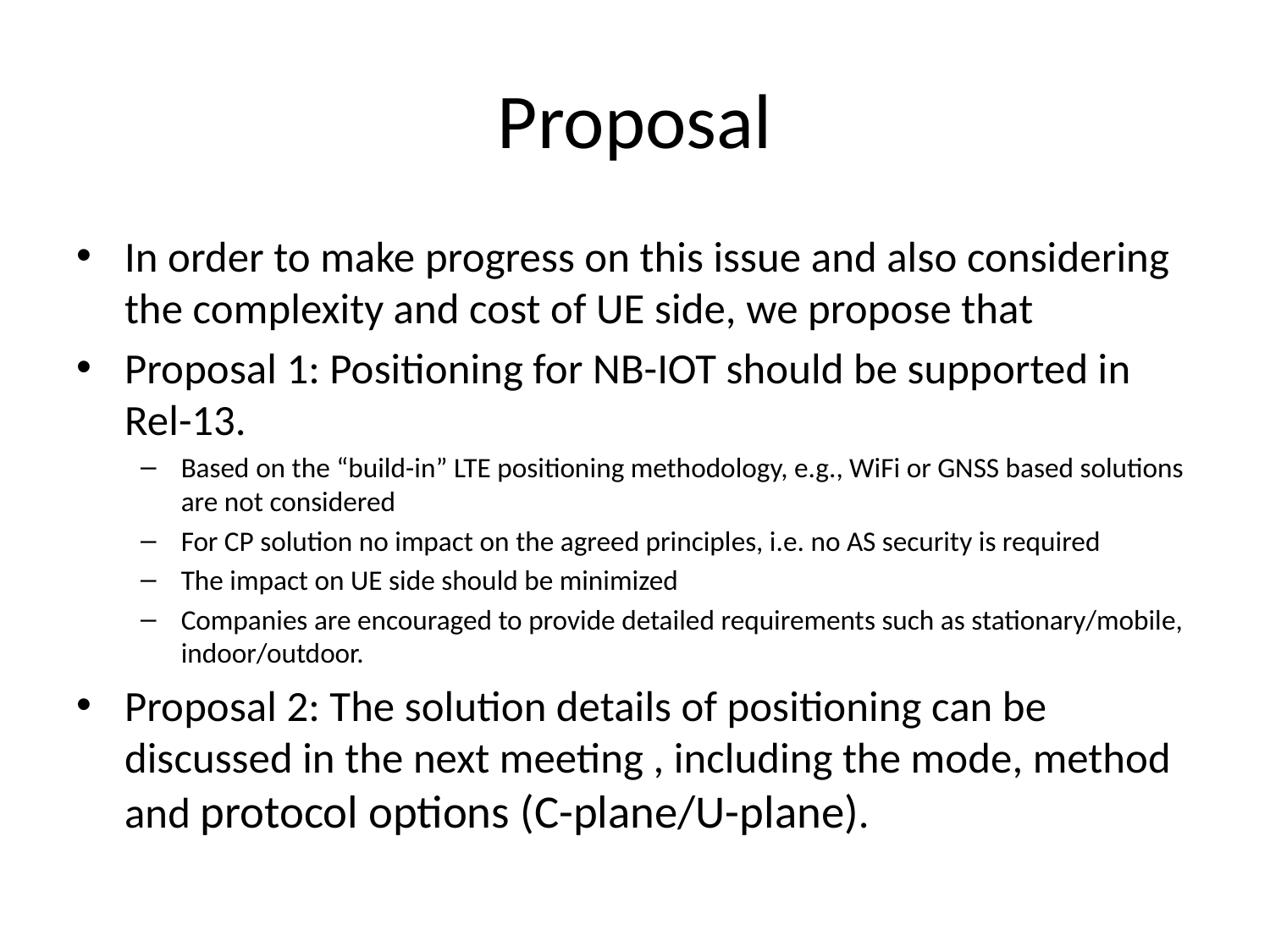

# Proposal
In order to make progress on this issue and also considering the complexity and cost of UE side, we propose that
Proposal 1: Positioning for NB-IOT should be supported in Rel-13.
Based on the “build-in” LTE positioning methodology, e.g., WiFi or GNSS based solutions are not considered
For CP solution no impact on the agreed principles, i.e. no AS security is required
The impact on UE side should be minimized
Companies are encouraged to provide detailed requirements such as stationary/mobile, indoor/outdoor.
Proposal 2: The solution details of positioning can be discussed in the next meeting , including the mode, method and protocol options (C-plane/U-plane).